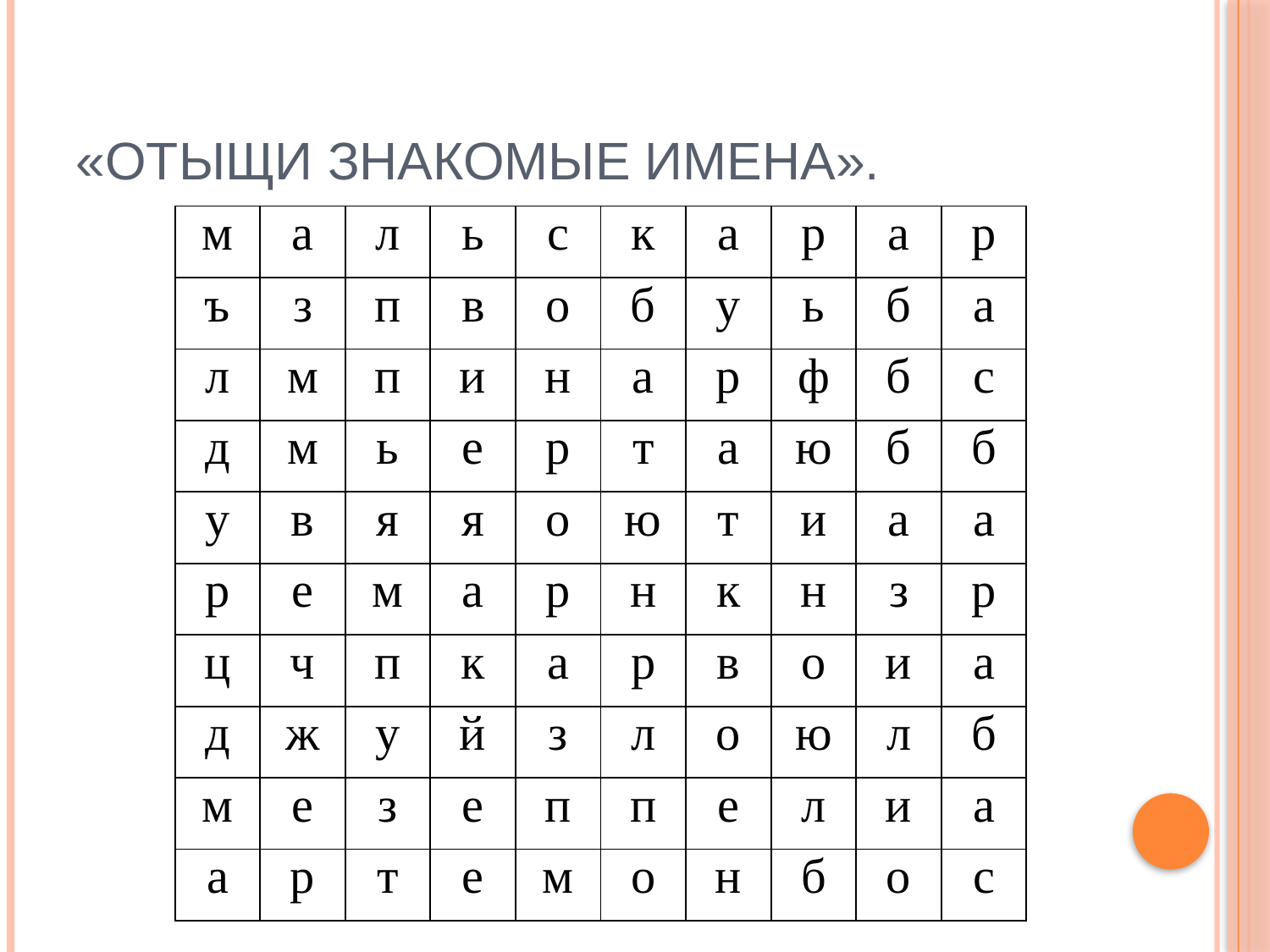

# «Отыщи знакомые имена».
| м | а | л | ь | с | к | а | р | а | р |
| --- | --- | --- | --- | --- | --- | --- | --- | --- | --- |
| ъ | з | п | в | о | б | у | ь | б | а |
| л | м | п | и | н | а | р | ф | б | с |
| д | м | ь | е | р | т | а | ю | б | б |
| у | в | я | я | о | ю | т | и | а | а |
| р | е | м | а | р | н | к | н | з | р |
| ц | ч | п | к | а | р | в | о | и | а |
| д | ж | у | й | з | л | о | ю | л | б |
| м | е | з | е | п | п | е | л | и | а |
| а | р | т | е | м | о | н | б | о | с |